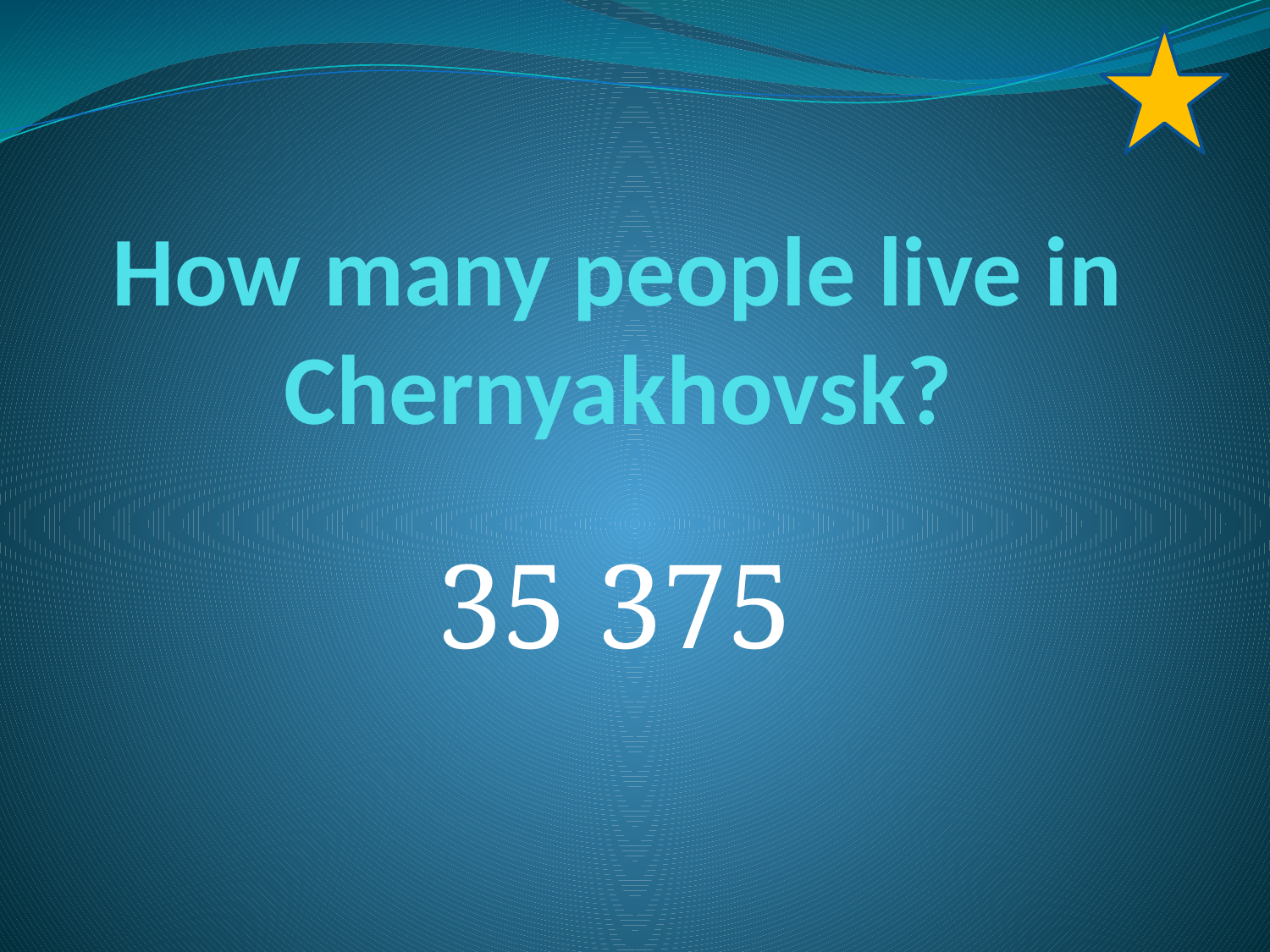

# How many people live in Chernyakhovsk?

35 375